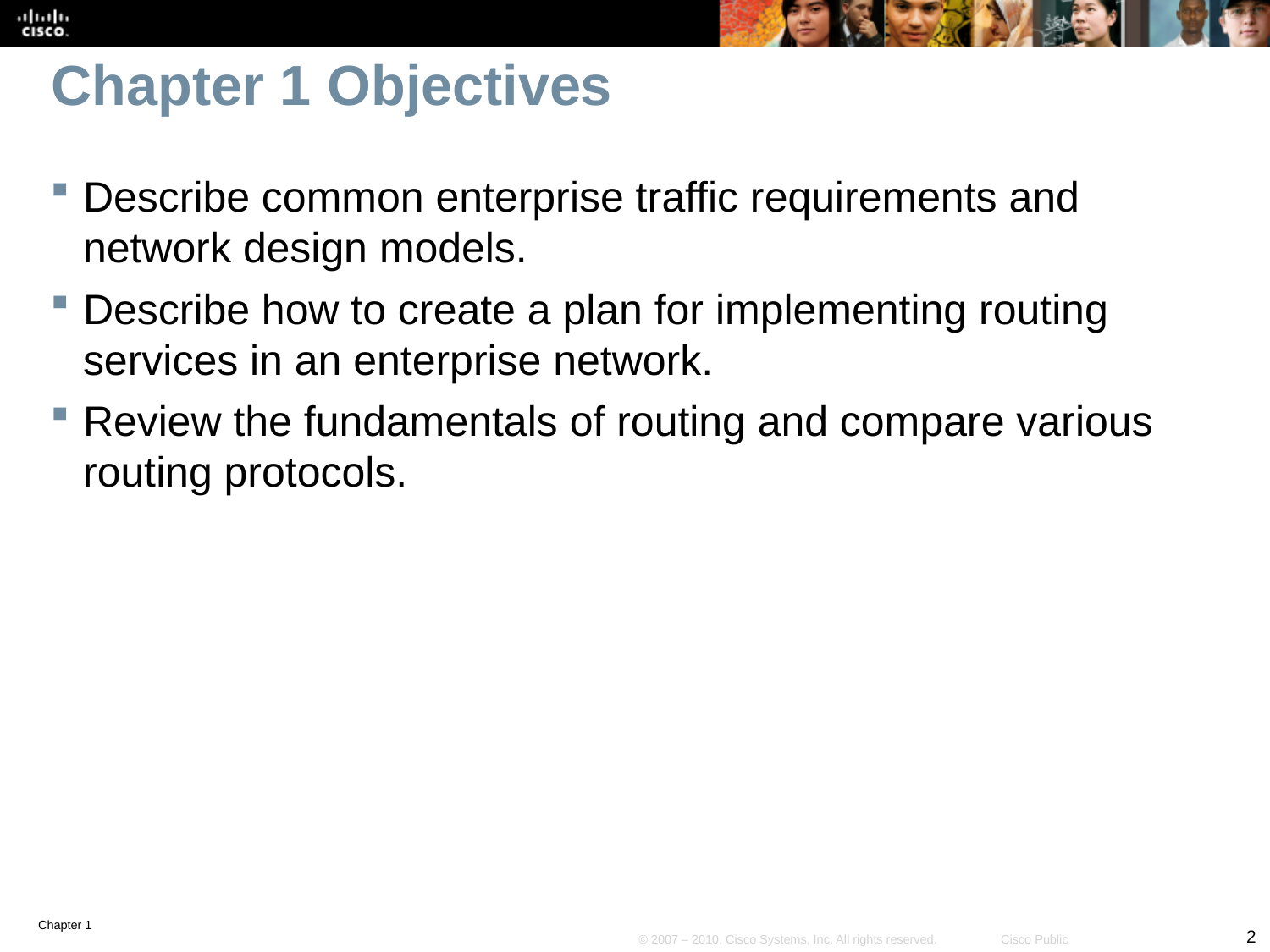

# Chapter 1 Objectives
Describe common enterprise traffic requirements and network design models.
Describe how to create a plan for implementing routing services in an enterprise network.
Review the fundamentals of routing and compare various routing protocols.